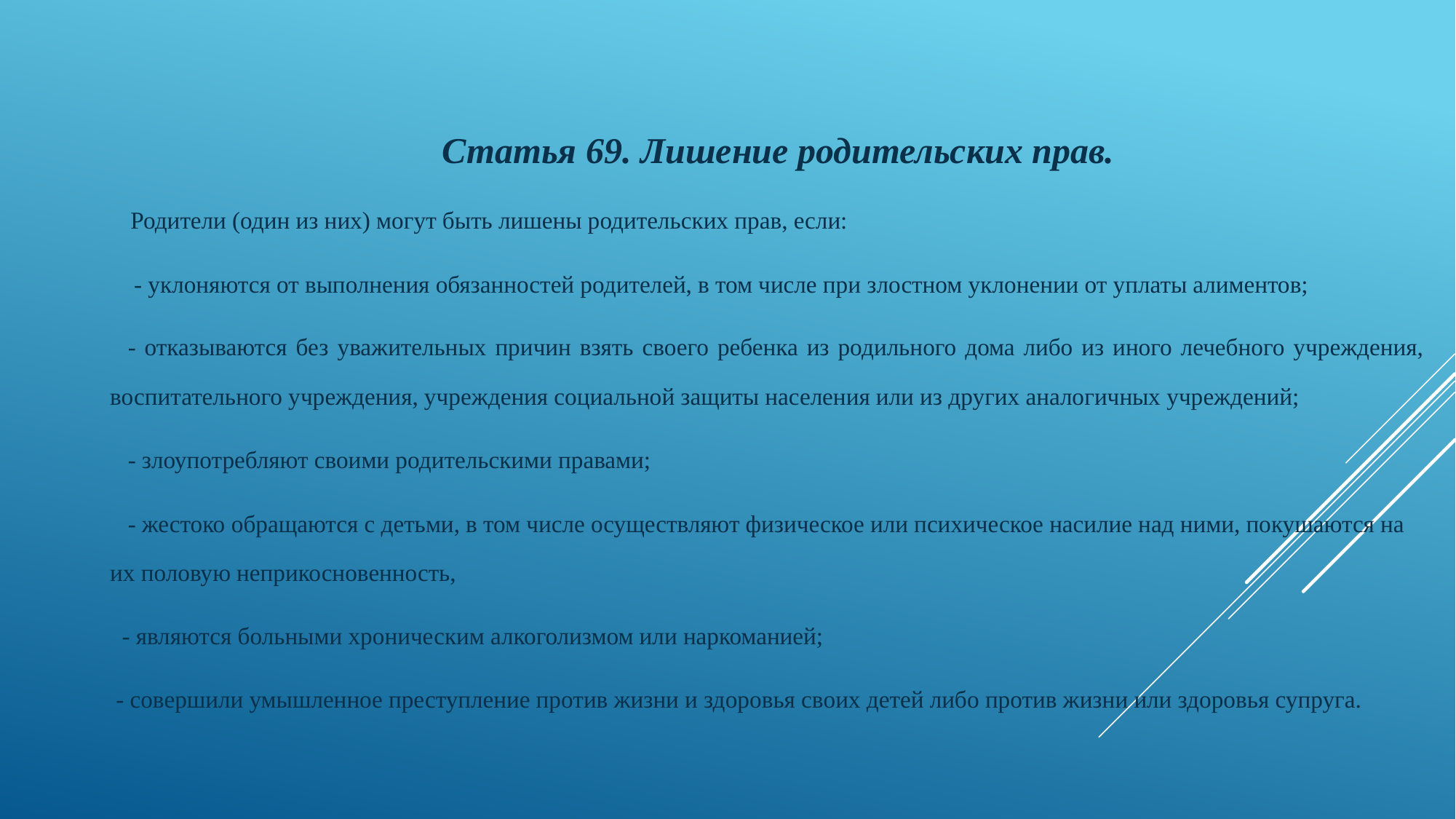

Статья 69. Лишение родительских прав.
Родители (один из них) могут быть лишены родительских прав, если:
    - уклоняются от выполнения обязанностей родителей, в том числе при злостном уклонении от уплаты алиментов;
   - отказываются без уважительных причин взять своего ребенка из родильного дома либо из иного лечебного учреждения, воспитательного учреждения, учреждения социальной защиты населения или из других аналогичных учреждений;
   - злоупотребляют своими родительскими правами;
   - жестоко обращаются с детьми, в том числе осуществляют физическое или психическое насилие над ними, покушаются на их половую неприкосновенность,
  - являются больными хроническим алкоголизмом или наркоманией;
 - совершили умышленное преступление против жизни и здоровья своих детей либо против жизни или здоровья супруга.